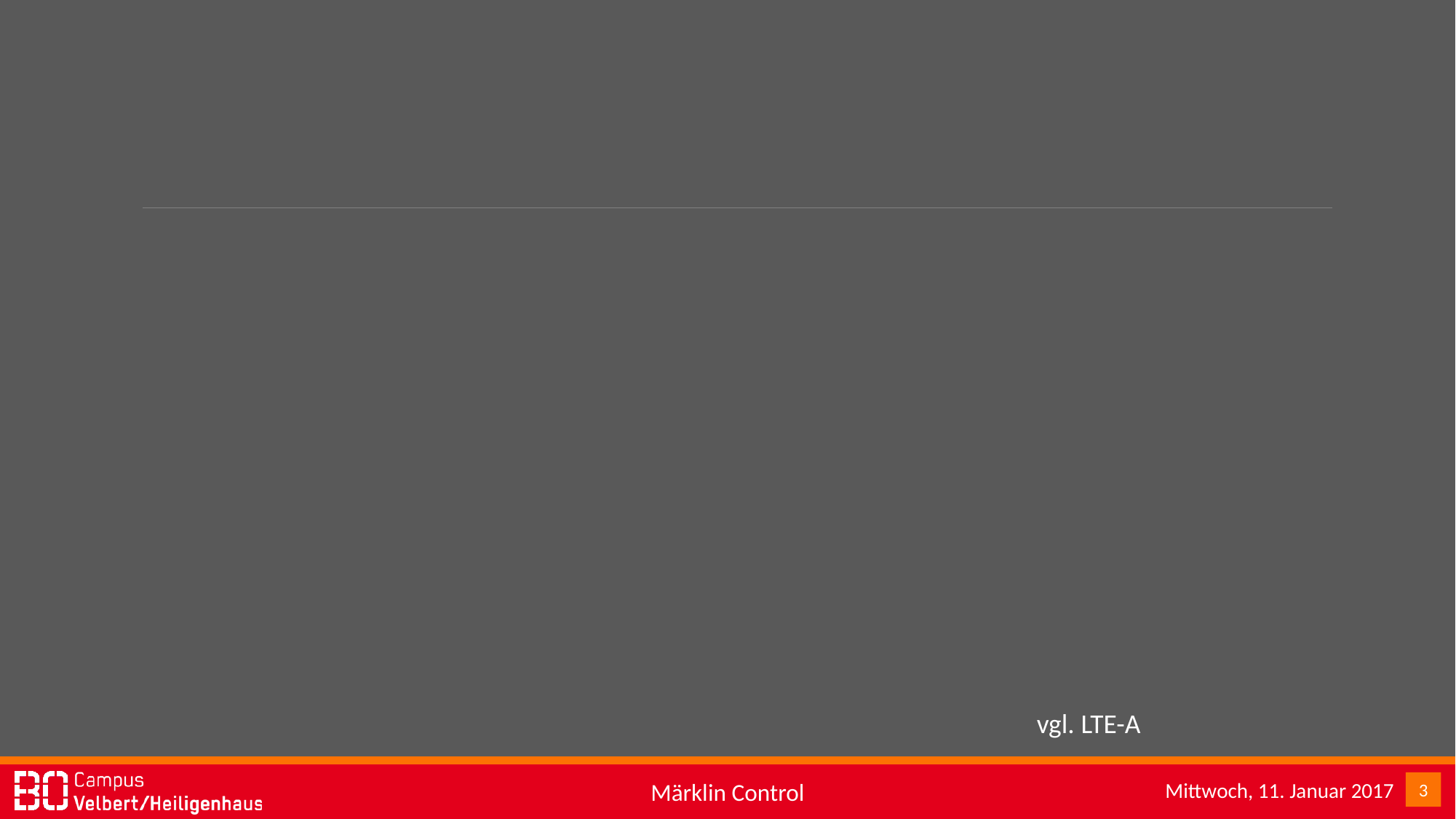

#
vgl. LTE-A
Mittwoch, 11. Januar 2017
3